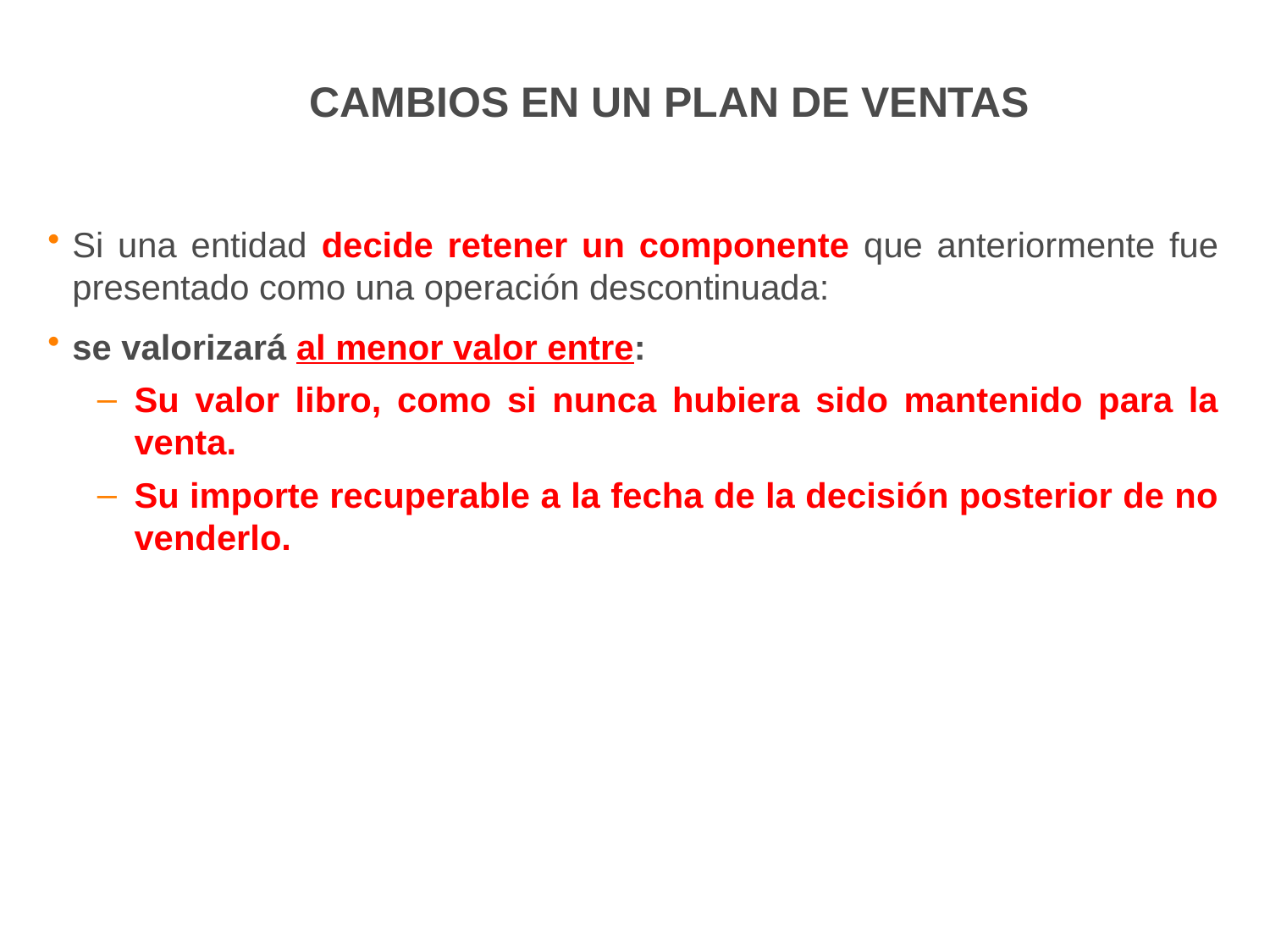

# Cambios en un plan de ventas
Si una entidad decide retener un componente que anteriormente fue presentado como una operación descontinuada:
se valorizará al menor valor entre:
Su valor libro, como si nunca hubiera sido mantenido para la venta.
Su importe recuperable a la fecha de la decisión posterior de no venderlo.